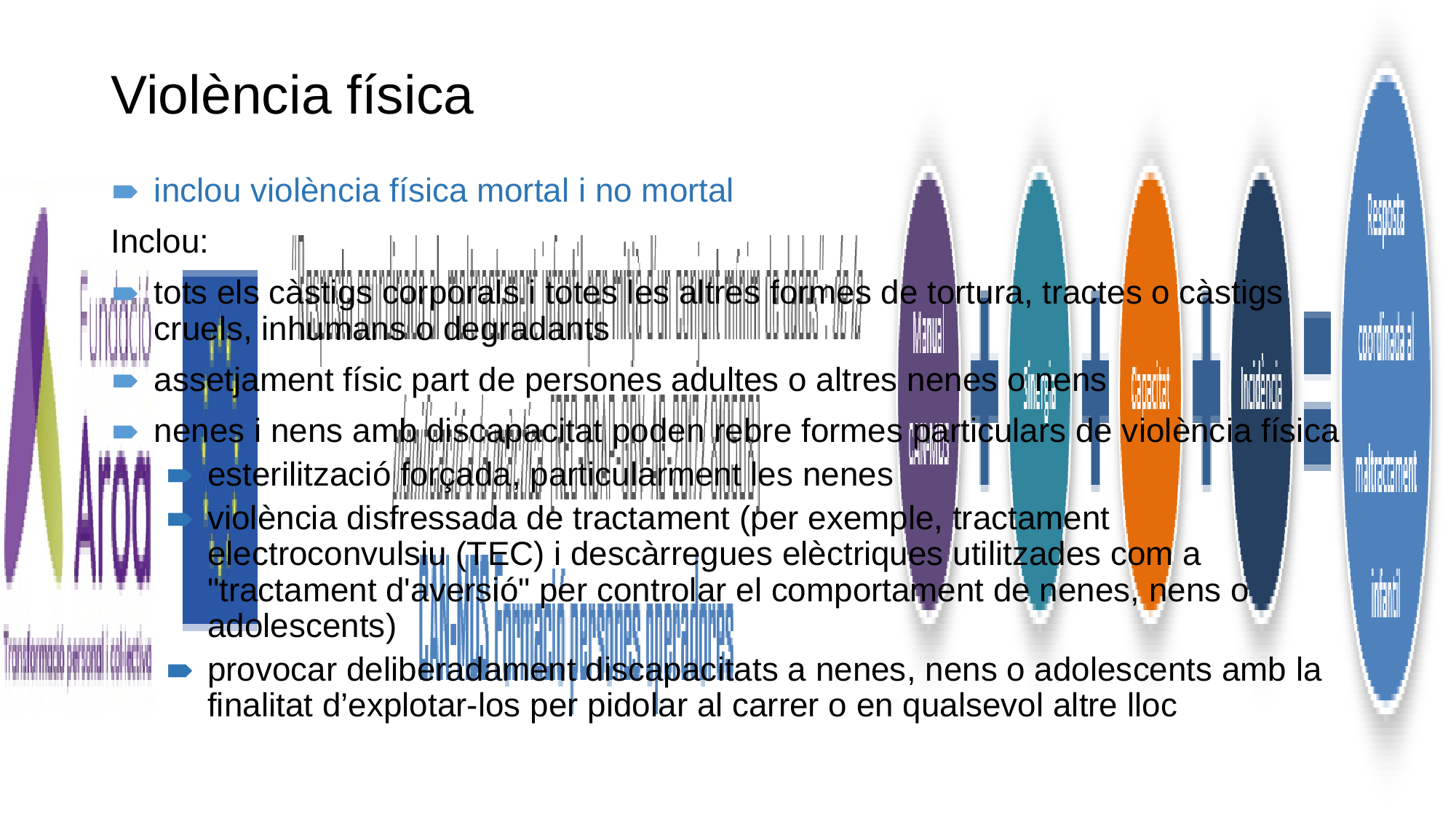

# Violència física
inclou violència física mortal i no mortal
Inclou:
tots els càstigs corporals i totes les altres formes de tortura, tractes o càstigs cruels, inhumans o degradants
assetjament físic part de persones adultes o altres nenes o nens
nenes i nens amb discapacitat poden rebre formes particulars de violència física
esterilització forçada, particularment les nenes
violència disfressada de tractament (per exemple, tractament electroconvulsiu (TEC) i descàrregues elèctriques utilitzades com a "tractament d'aversió" per controlar el comportament de nenes, nens o adolescents)
provocar deliberadament discapacitats a nenes, nens o adolescents amb la finalitat d’explotar-los per pidolar al carrer o en qualsevol altre lloc